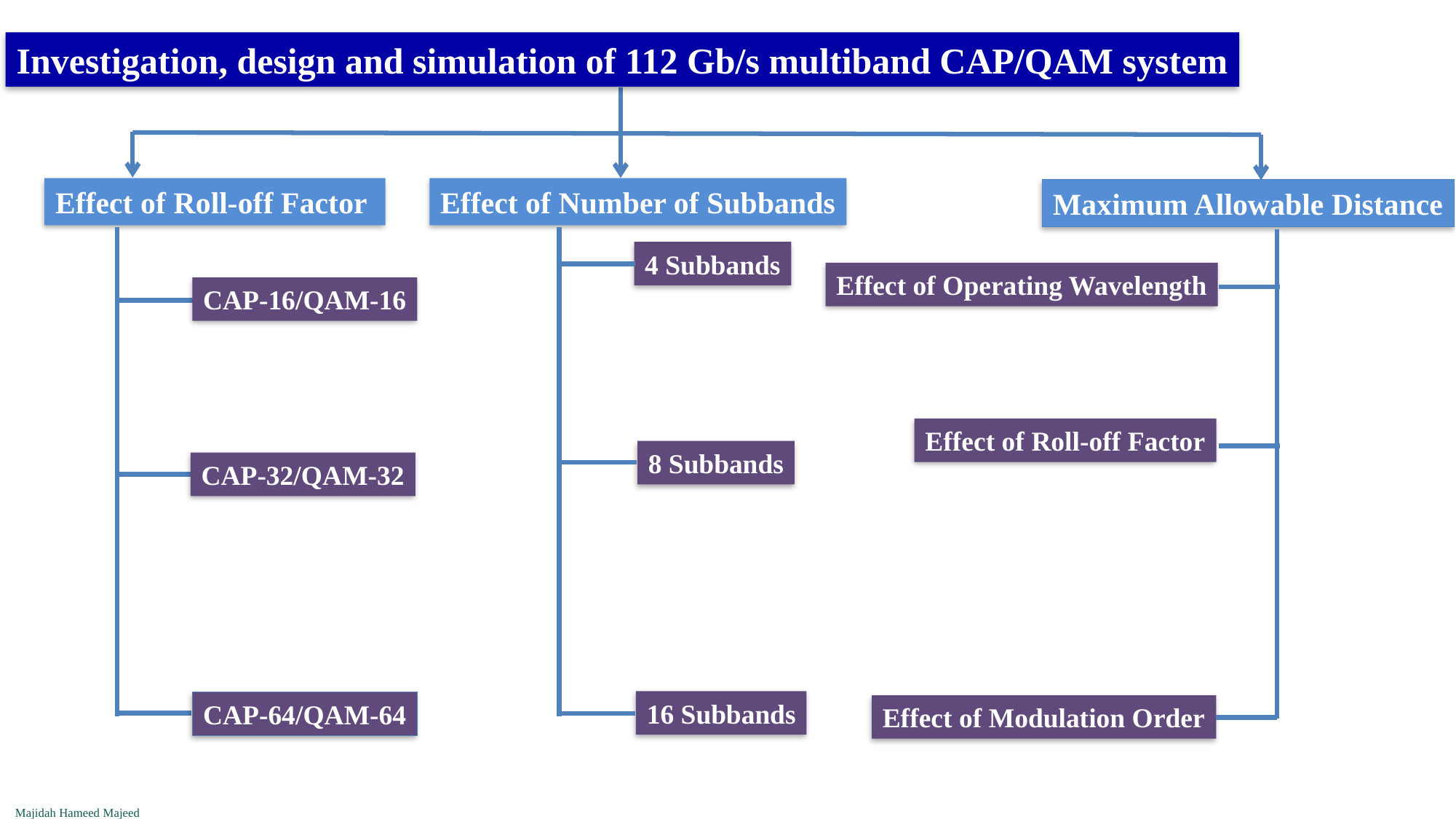

Investigation, design and simulation of 112 Gb/s multiband CAP/QAM system
Effect of Roll-off Factor
Effect of Number of Subbands
Maximum Allowable Distance
4 Subbands
Effect of Operating Wavelength
CAP-16/QAM-16
Effect of Roll-off Factor
8 Subbands
CAP-32/QAM-32
16 Subbands
CAP-64/QAM-64
Effect of Modulation Order
Majidah Hameed Majeed